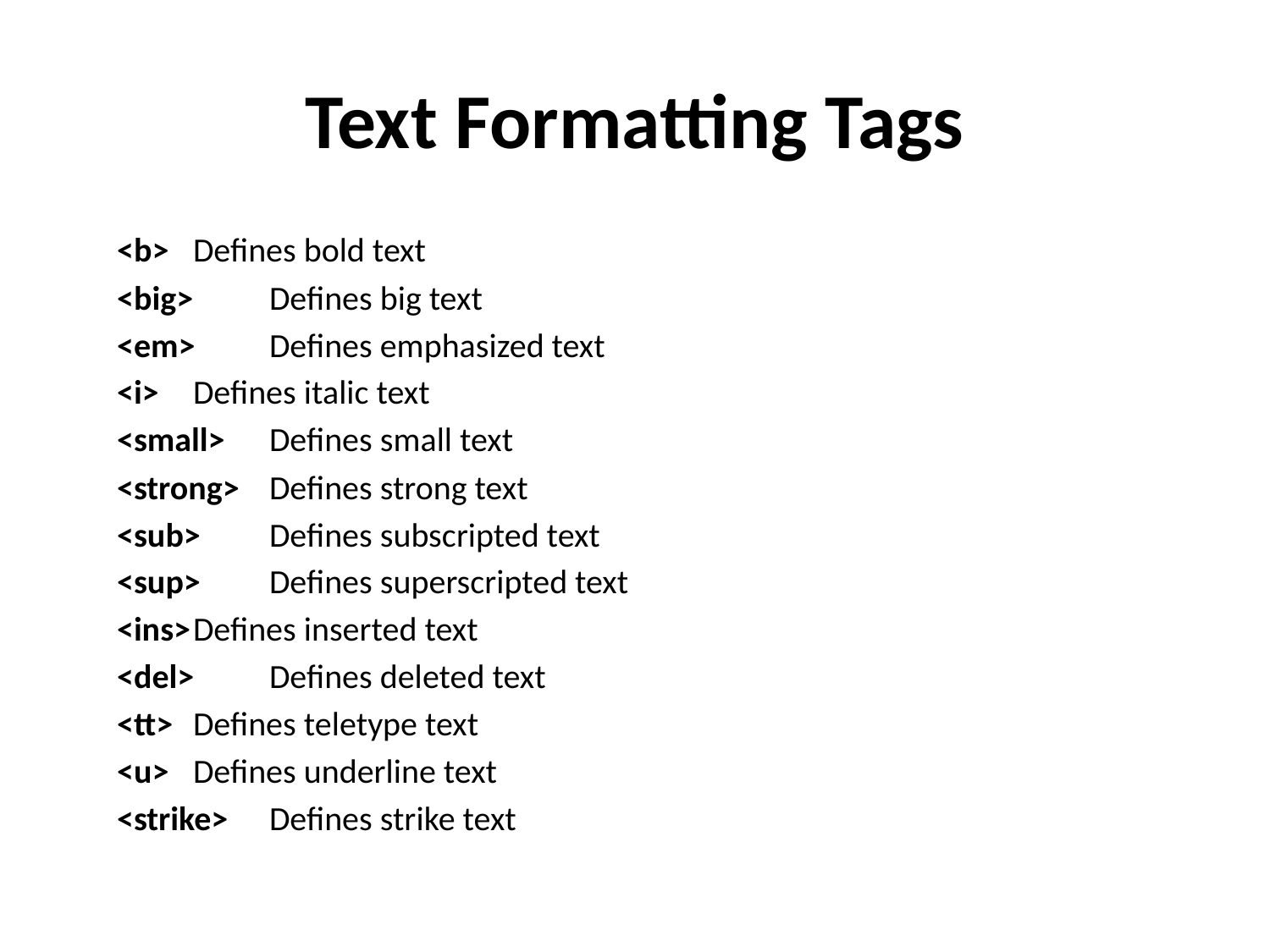

# Text Formatting Tags
	<b> 		Defines bold text
	<big>	Defines big text
	<em>	Defines emphasized text
	<i>		Defines italic text
	<small>	Defines small text
	<strong>	Defines strong text
	<sub>	Defines subscripted text
	<sup>	Defines superscripted text
	<ins>	Defines inserted text
	<del>	Defines deleted text
	<tt>		Defines teletype text
	<u>		Defines underline text
	<strike>	Defines strike text